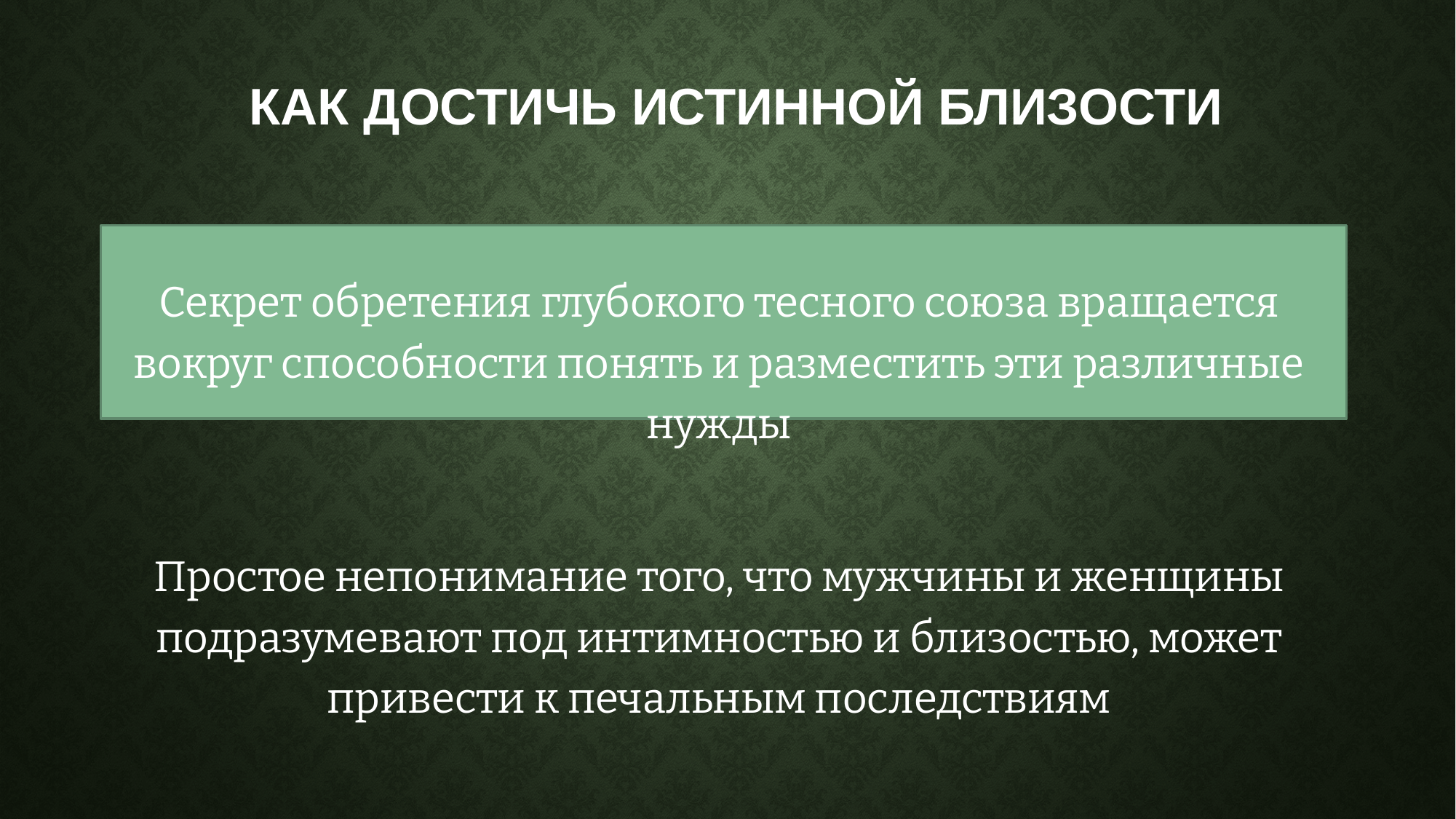

# Как достичь истинной близости

Секрет обретения глубокого тесного союза вращается вокруг способности понять и разместить эти различные нужды

Простое непонимание того, что мужчины и женщины подразумевают под интимностью и близостью, может привести к печальным последствиям